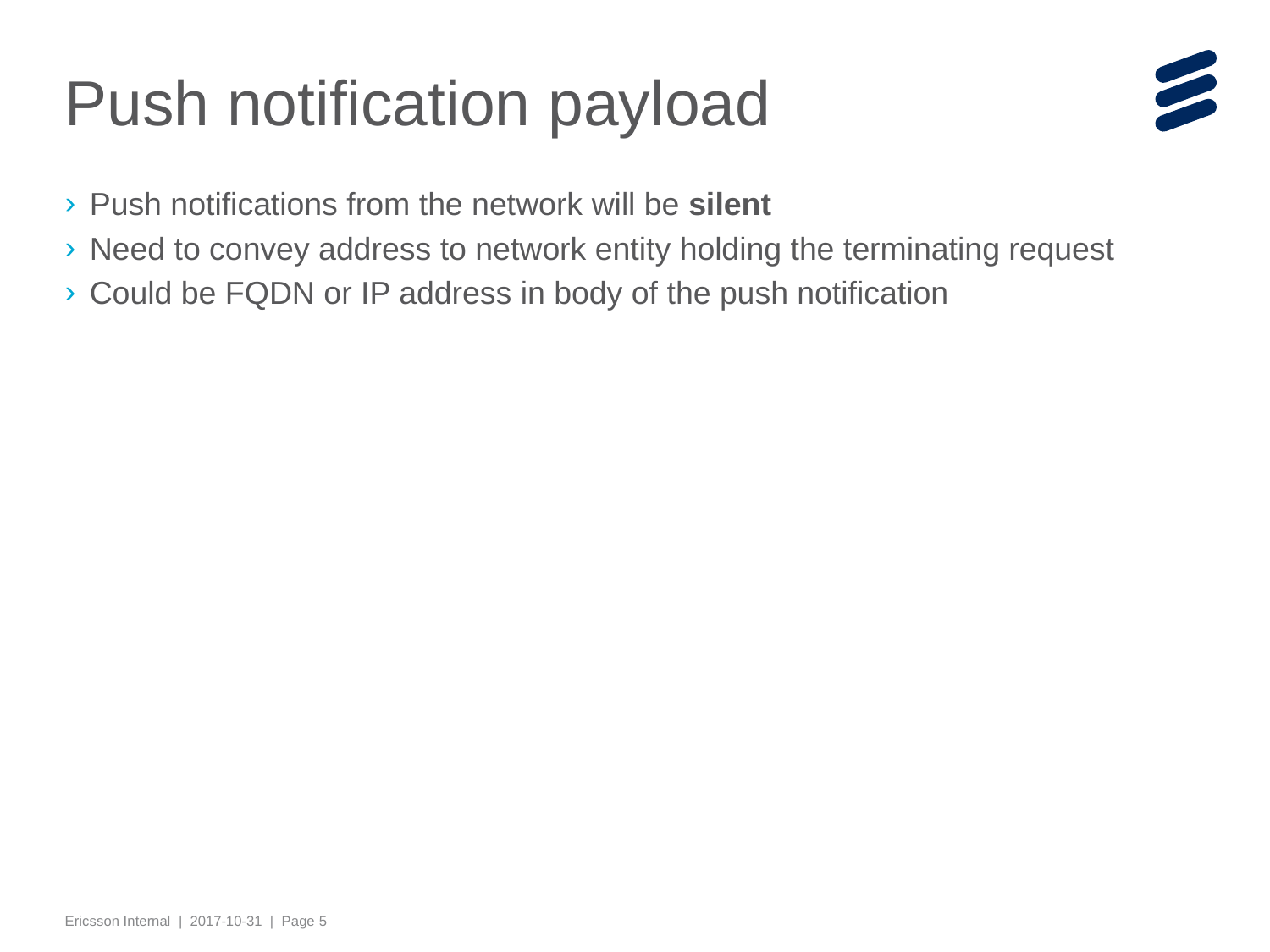

# Push notification payload
Push notifications from the network will be silent
Need to convey address to network entity holding the terminating request
Could be FQDN or IP address in body of the push notification